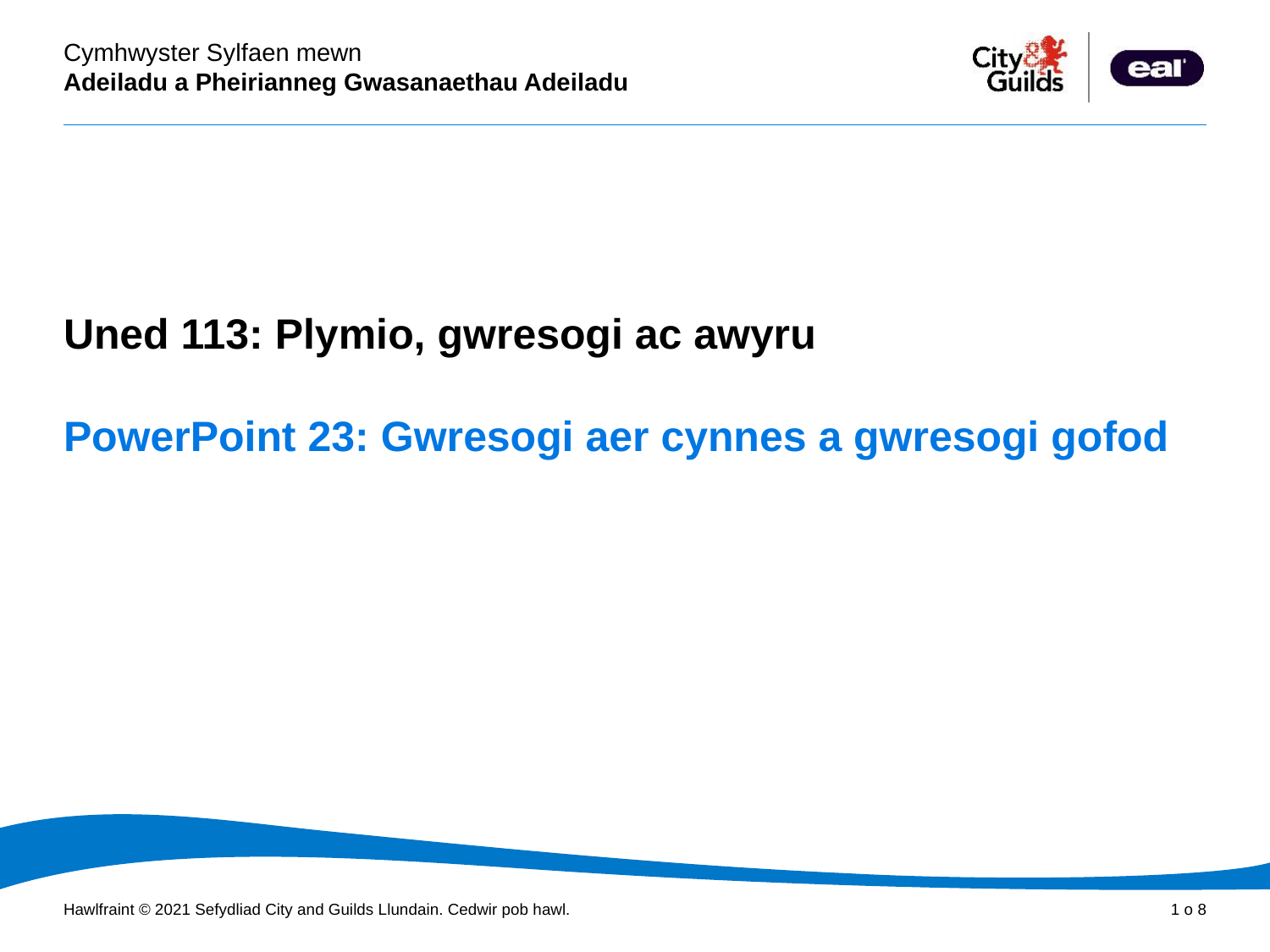

Cyflwyniad PowerPoint
Uned 113: Plymio, gwresogi ac awyru
# PowerPoint 23: Gwresogi aer cynnes a gwresogi gofod